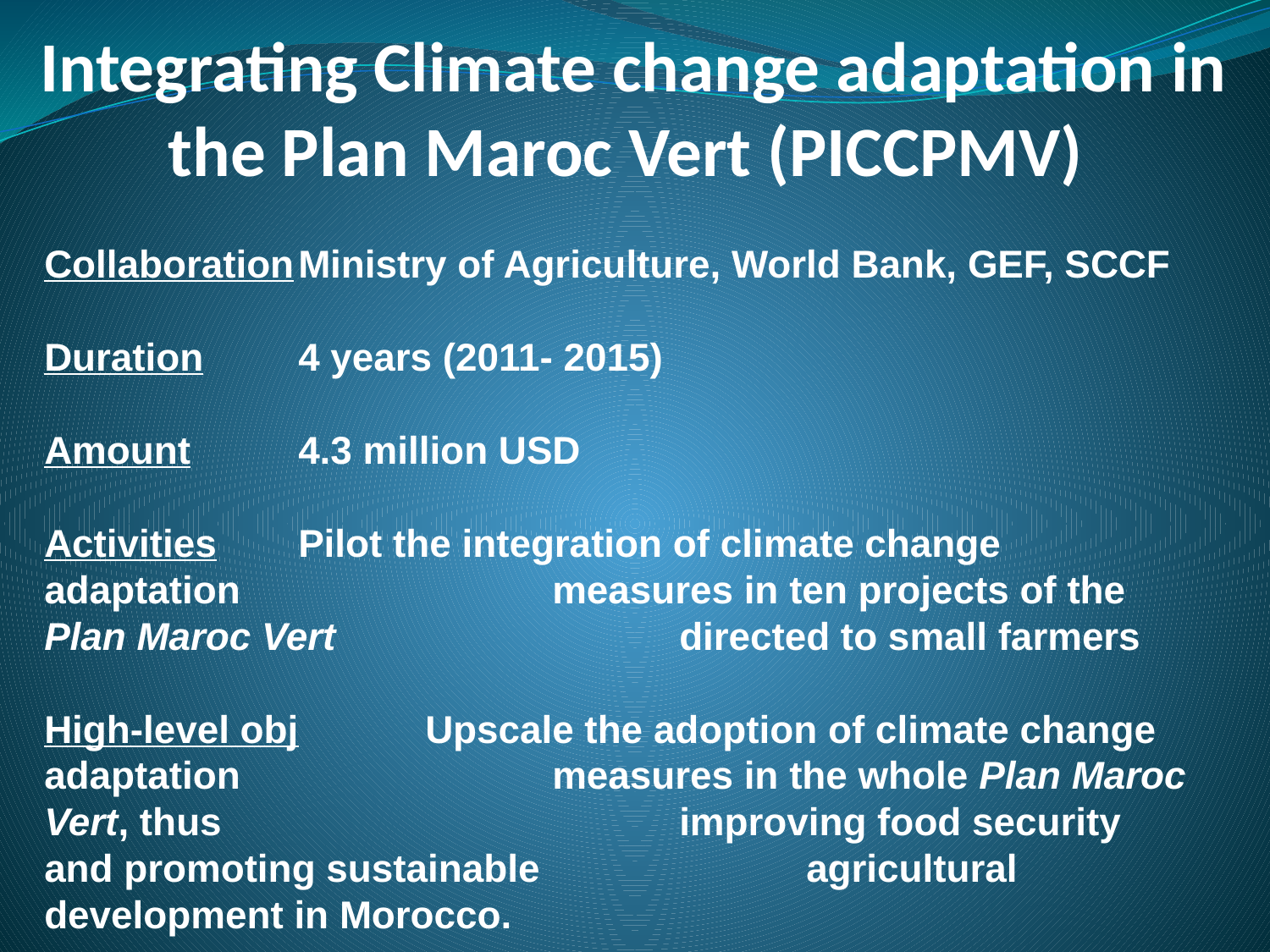

# Integrating Climate change adaptation in the Plan Maroc Vert (PICCPMV)
Collaboration	Ministry of Agriculture, World Bank, GEF, SCCF

Duration	4 years (2011- 2015)

Amount	4.3 million USD

Activities	Pilot the integration of climate change adaptation 			measures in ten projects of the Plan Maroc Vert 			directed to small farmers

High-level obj	Upscale the adoption of climate change adaptation 			measures in the whole Plan Maroc Vert, thus 				improving food security and promoting sustainable 			agricultural development in Morocco.